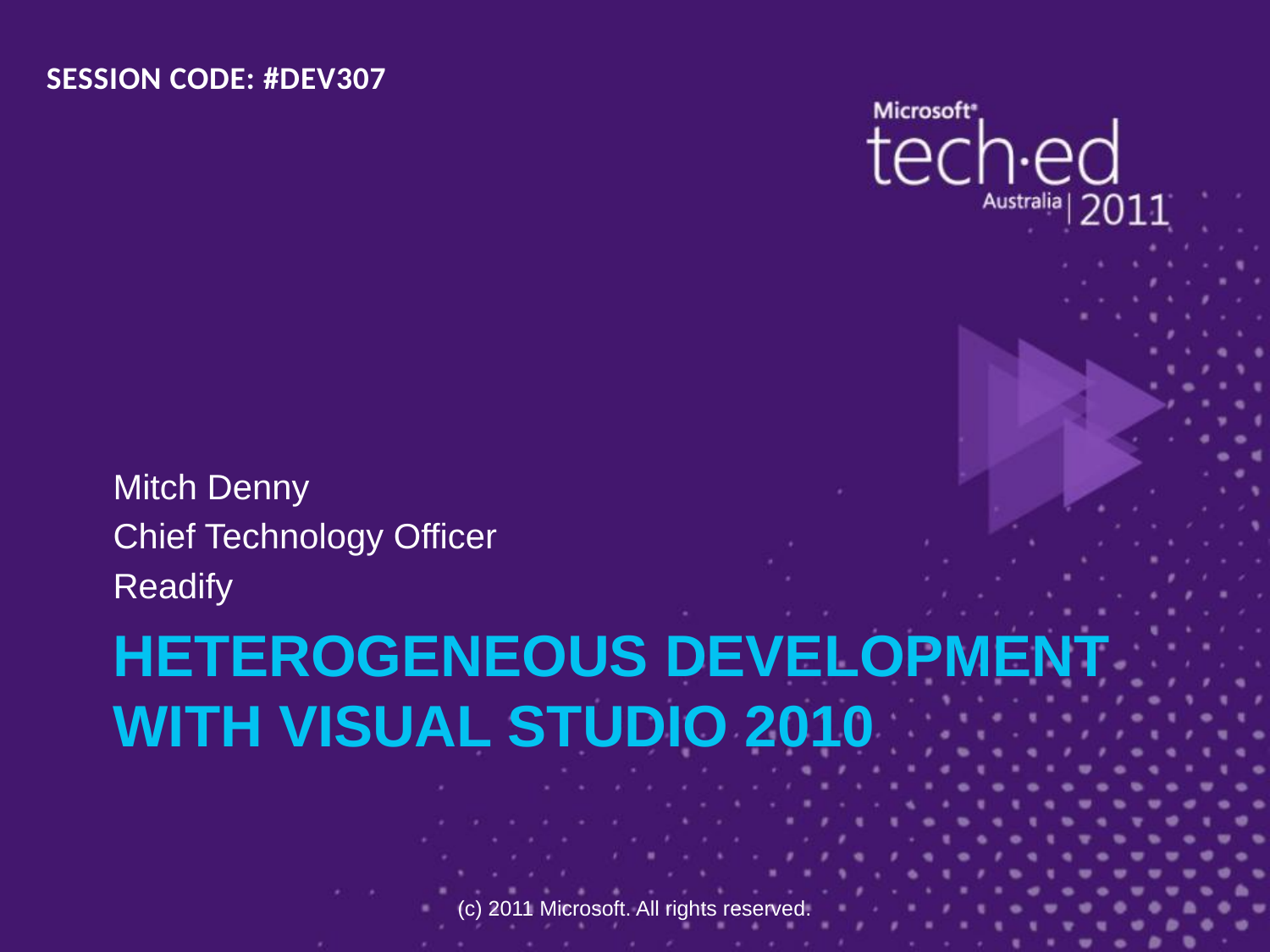

SESSION CODE: #DEV307
Mitch Denny
Chief Technology Officer
Readify
# Heterogeneous Development with Visual Studio 2010
(c) 2011 Microsoft. All rights reserved.